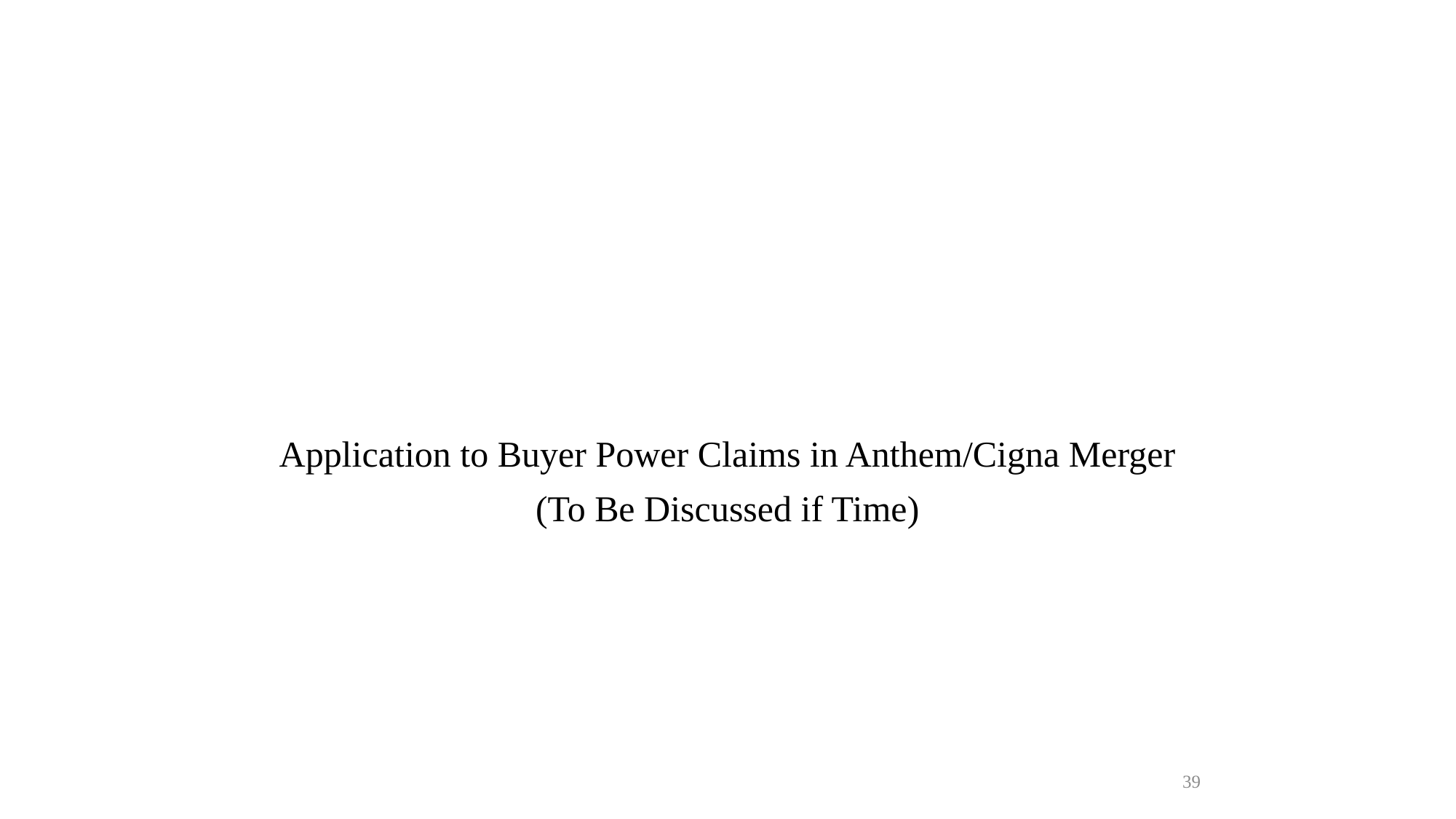

#
Application to Buyer Power Claims in Anthem/Cigna Merger
(To Be Discussed if Time)
39